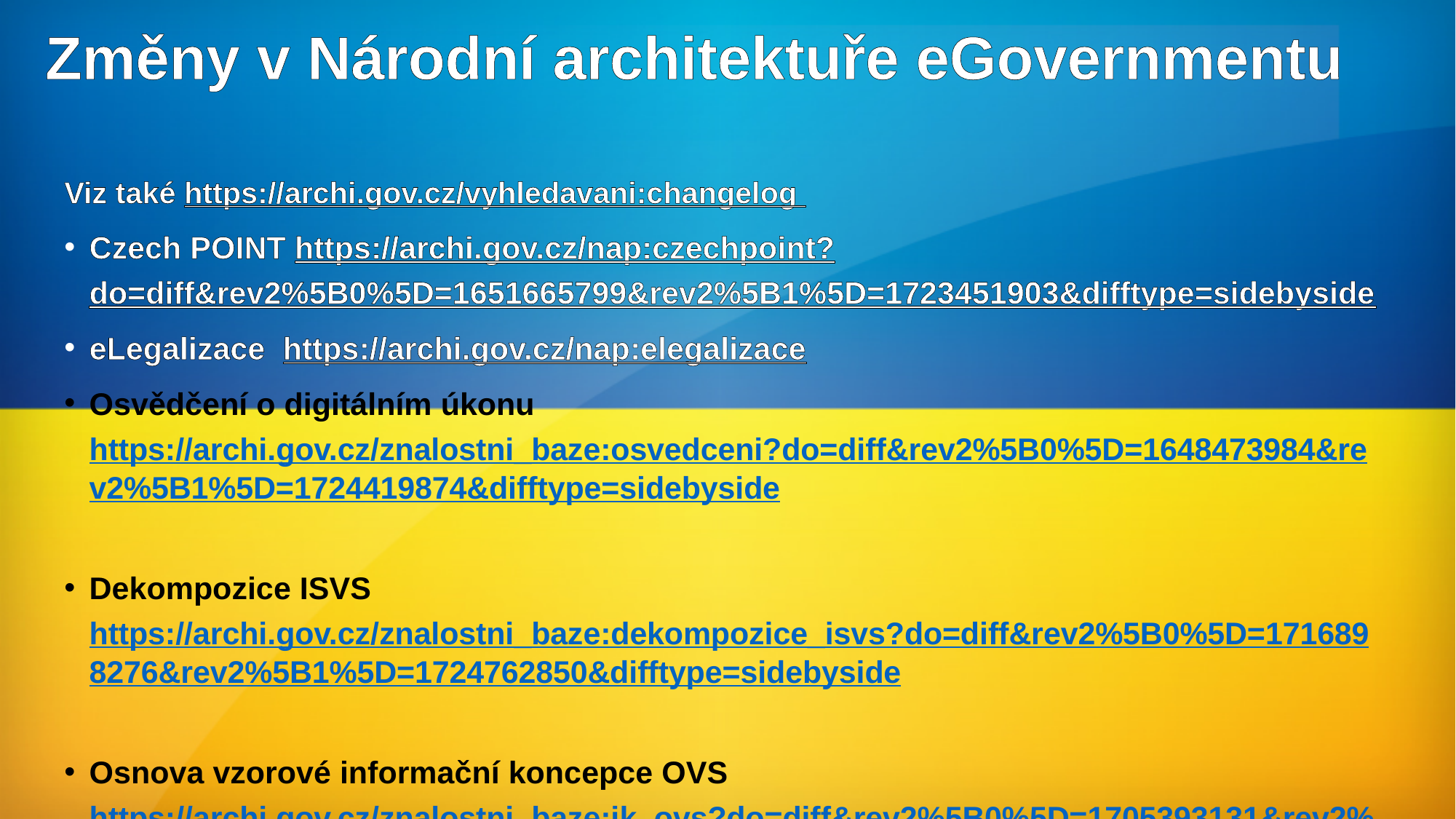

# Změny v Národní architektuře eGovernmentu
Viz také https://archi.gov.cz/vyhledavani:changelog
Czech POINT https://archi.gov.cz/nap:czechpoint?do=diff&rev2%5B0%5D=1651665799&rev2%5B1%5D=1723451903&difftype=sidebyside
eLegalizace  https://archi.gov.cz/nap:elegalizace
Osvědčení o digitálním úkonu https://archi.gov.cz/znalostni_baze:osvedceni?do=diff&rev2%5B0%5D=1648473984&rev2%5B1%5D=1724419874&difftype=sidebyside
Dekompozice ISVS https://archi.gov.cz/znalostni_baze:dekompozice_isvs?do=diff&rev2%5B0%5D=1716898276&rev2%5B1%5D=1724762850&difftype=sidebyside
Osnova vzorové informační koncepce OVS  https://archi.gov.cz/znalostni_baze:ik_ovs?do=diff&rev2%5B0%5D=1705393131&rev2%5B1%5D=1721204142&difftype=sidebyside